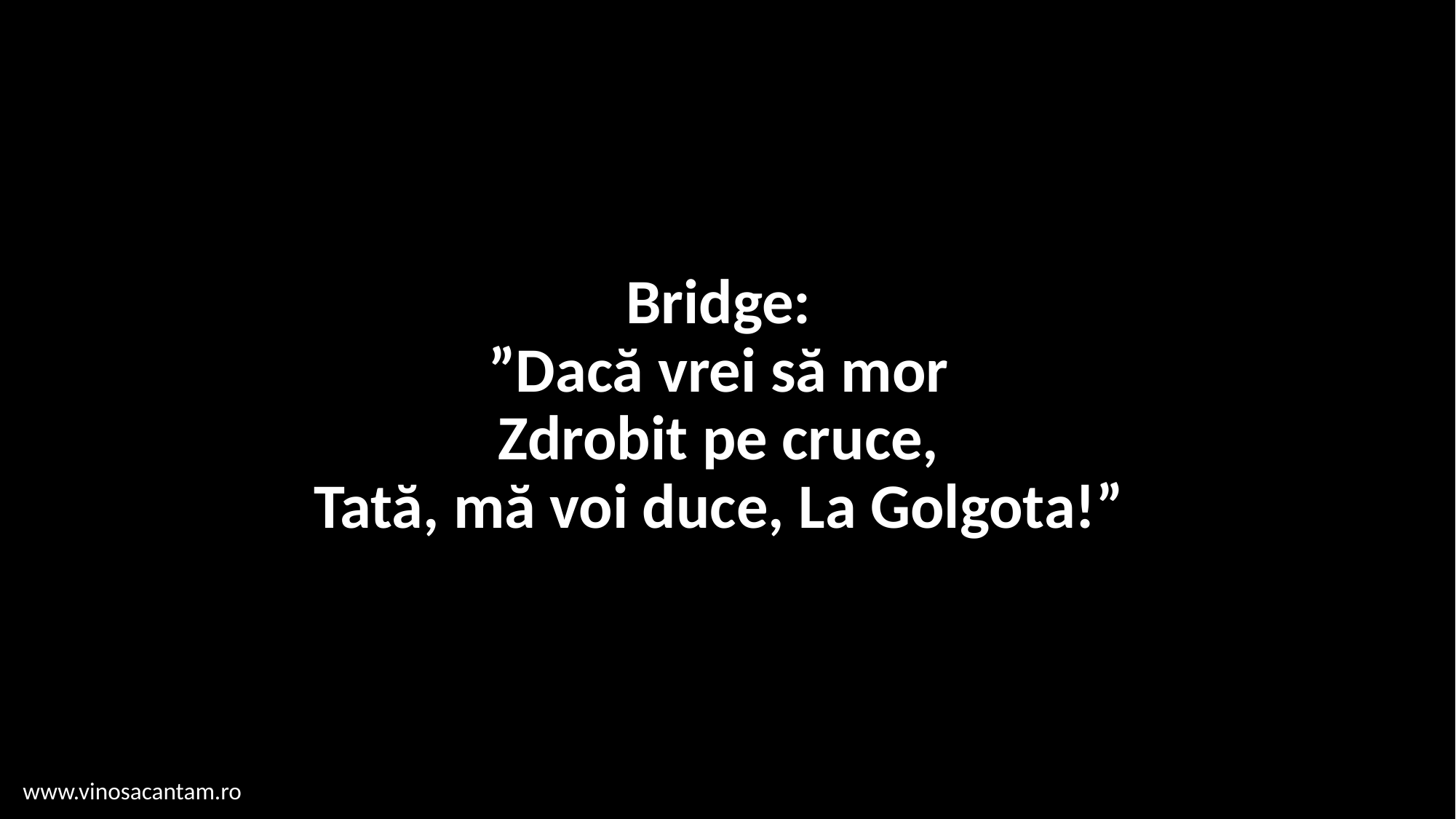

# Bridge: ”Dacă vrei să mor Zdrobit pe cruce, Tată, mă voi duce, La Golgota!”
www.vinosacantam.ro